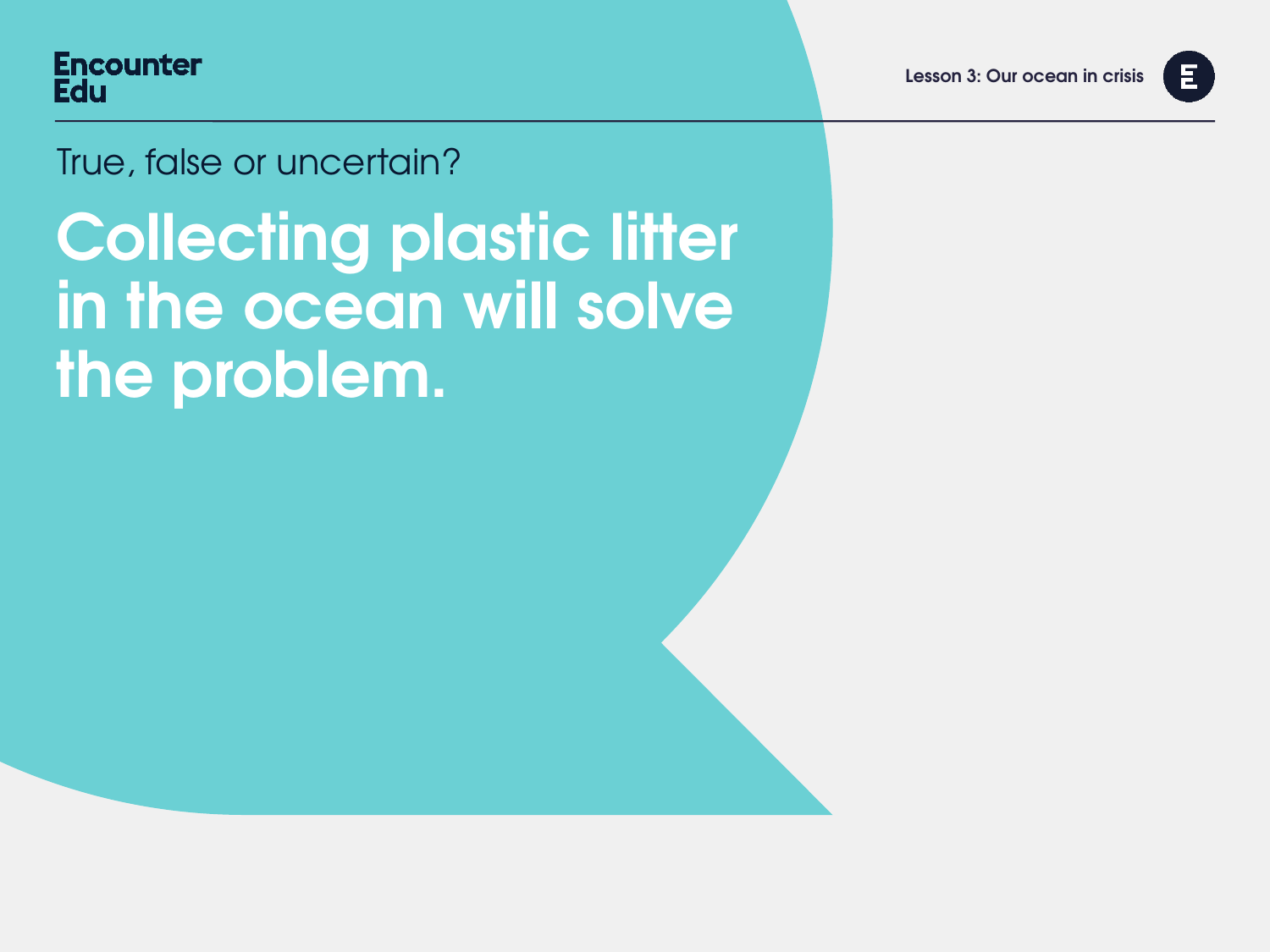

# Lesson 3: Our ocean in crisis
True, false or uncertain?

Collecting plastic litter in the ocean will solve the problem.